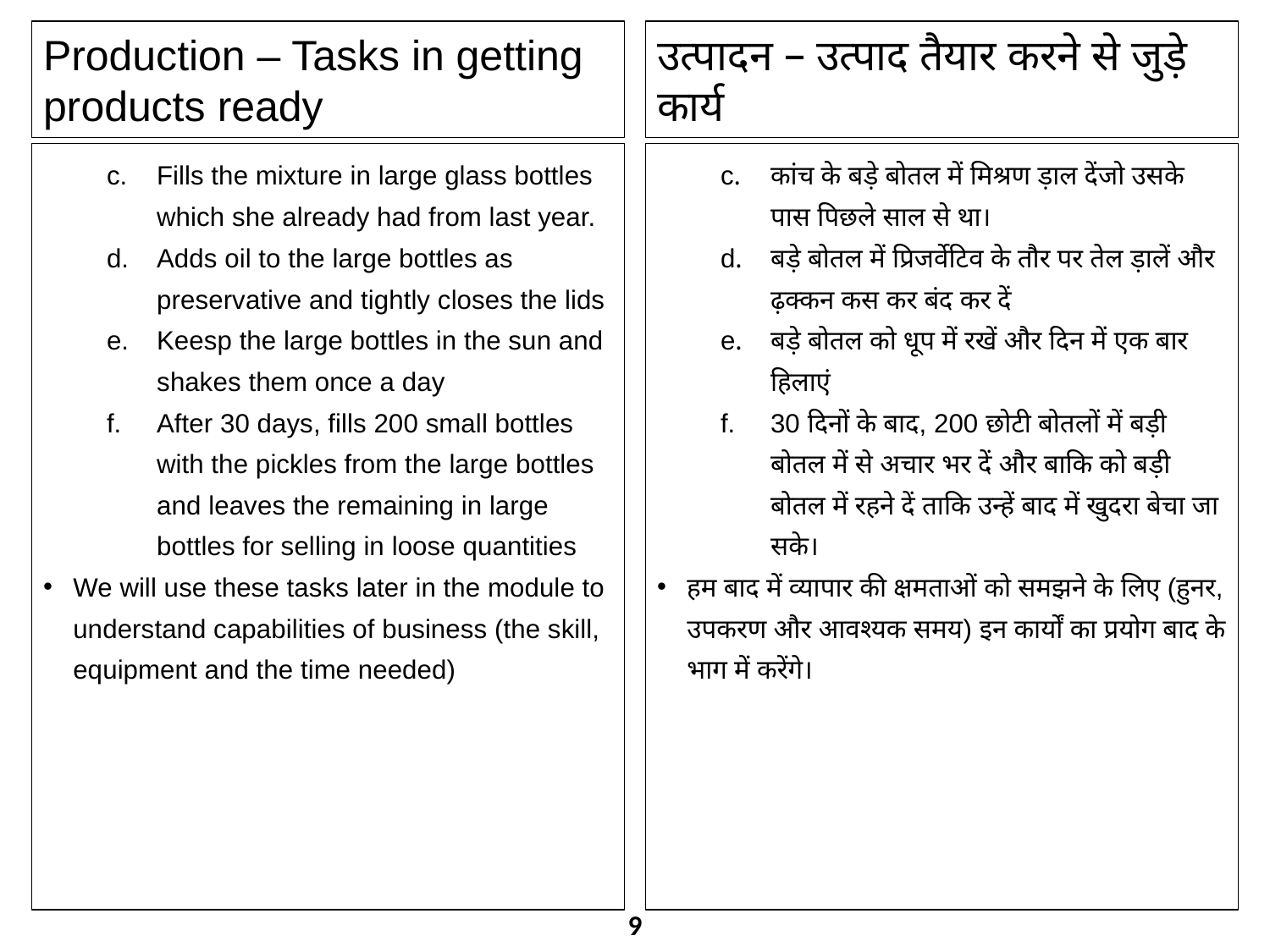

Production – Tasks in getting products ready
उत्पादन – उत्पाद तैयार करने से जुड़े कार्य
Fills the mixture in large glass bottles which she already had from last year.
Adds oil to the large bottles as preservative and tightly closes the lids
Keesp the large bottles in the sun and shakes them once a day
After 30 days, fills 200 small bottles with the pickles from the large bottles and leaves the remaining in large bottles for selling in loose quantities
We will use these tasks later in the module to understand capabilities of business (the skill, equipment and the time needed)
कांच के बड़े बोतल में मिश्रण ड़ाल देंजो उसके पास पिछले साल से था।
बड़े बोतल में प्रिजर्वेटिव के तौर पर तेल ड़ालें और ढ़क्कन कस कर बंद कर दें
बड़े बोतल को धूप में रखें और दिन में एक बार हिलाएं
30 दिनों के बाद, 200 छोटी बोतलों में बड़ी बोतल में से अचार भर दें और बाकि को बड़ी बोतल में रहने दें ताकि उन्हें बाद में खुदरा बेचा जा सके।
हम बाद में व्यापार की क्षमताओं को समझने के लिए (हुनर, उपकरण और आवश्यक समय) इन कार्यों का प्रयोग बाद के भाग में करेंगे।
9